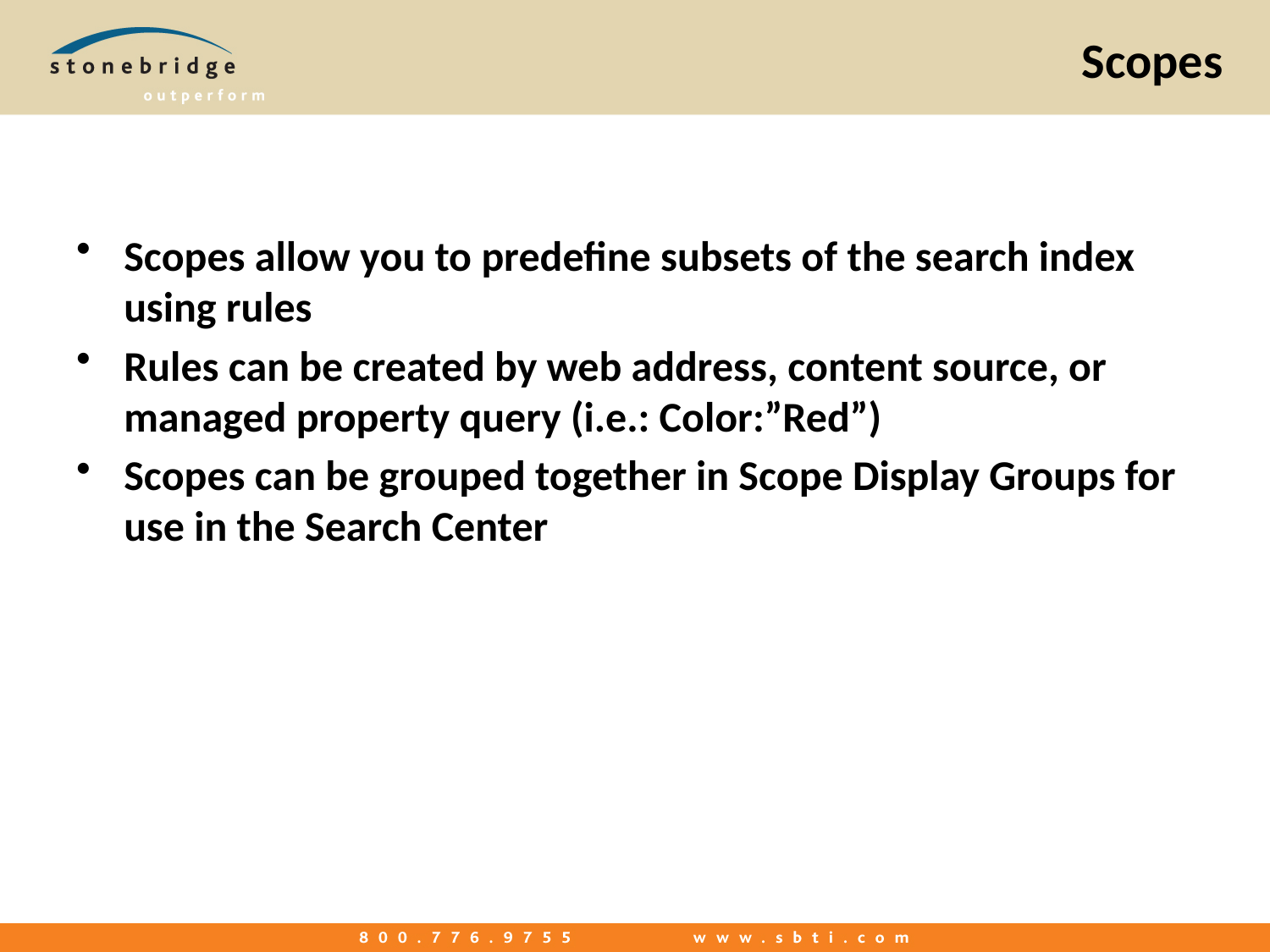

# Scopes
Scopes allow you to predefine subsets of the search index using rules
Rules can be created by web address, content source, or managed property query (i.e.: Color:”Red”)
Scopes can be grouped together in Scope Display Groups for use in the Search Center